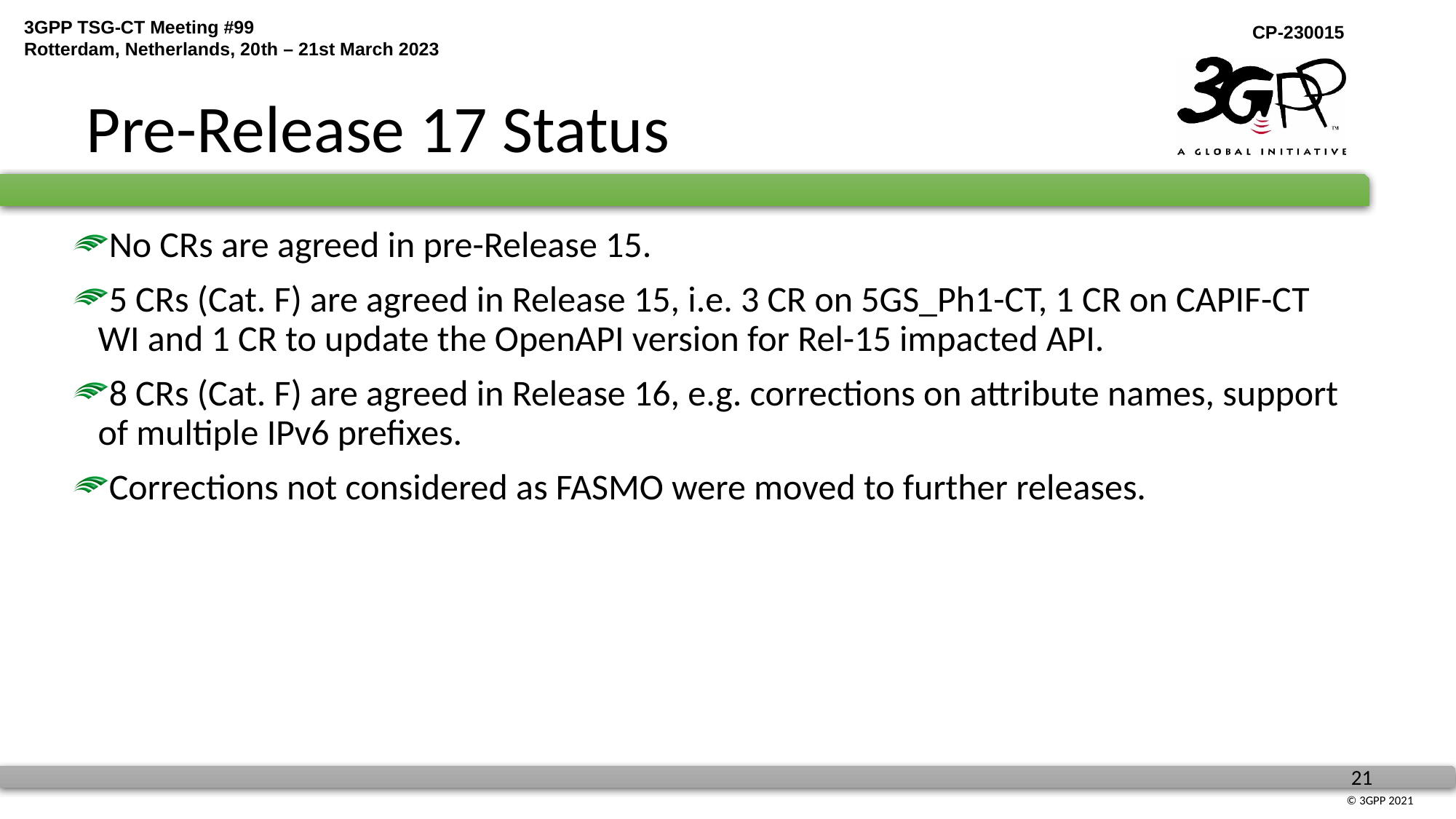

# Pre-Release 17 Status
No CRs are agreed in pre-Release 15.
5 CRs (Cat. F) are agreed in Release 15, i.e. 3 CR on 5GS_Ph1-CT, 1 CR on CAPIF-CT WI and 1 CR to update the OpenAPI version for Rel-15 impacted API.
8 CRs (Cat. F) are agreed in Release 16, e.g. corrections on attribute names, support of multiple IPv6 prefixes.
Corrections not considered as FASMO were moved to further releases.